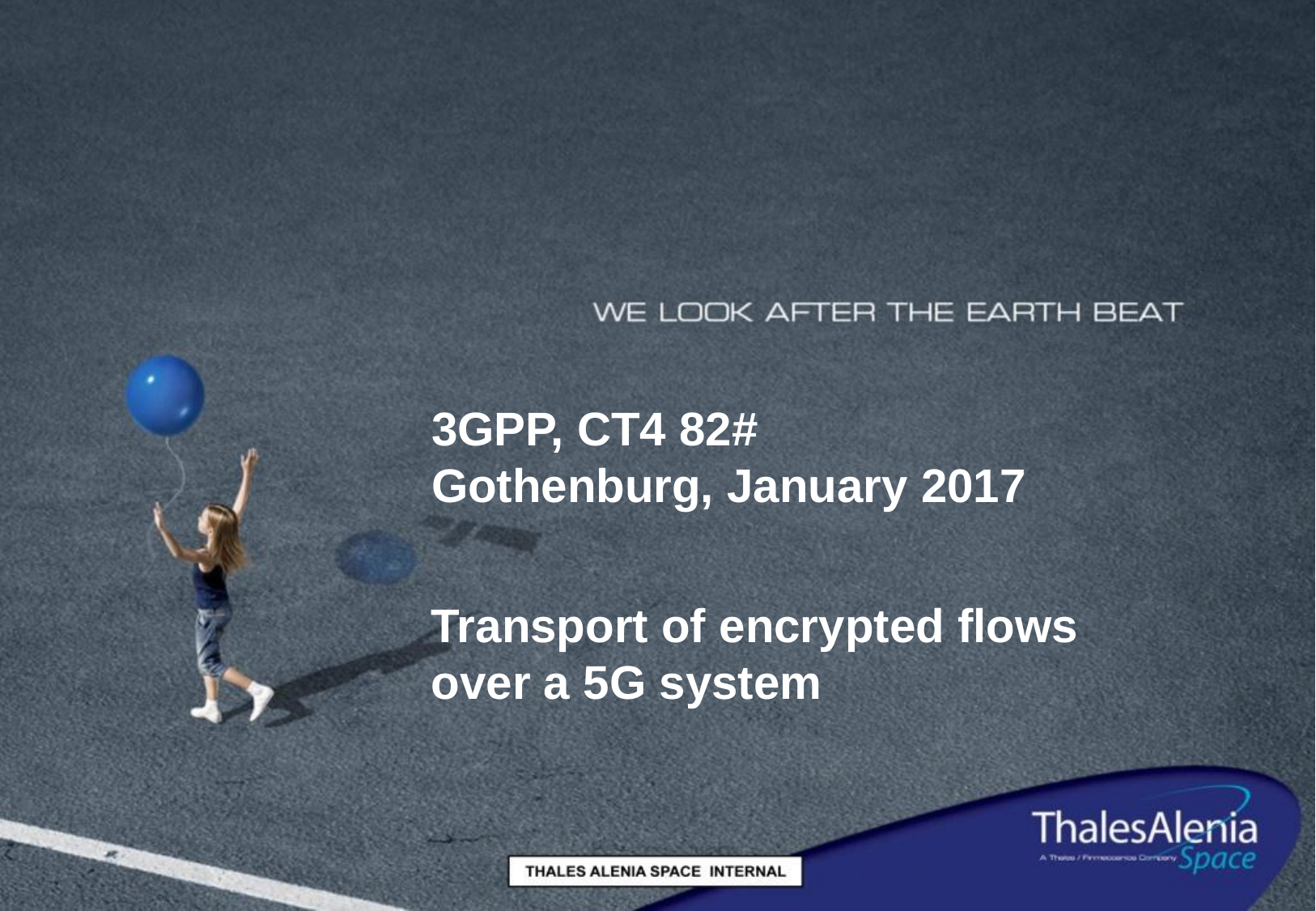

3GPP, CT4 82#
Gothenburg, January 2017
Transport of encrypted flows
over a 5G system